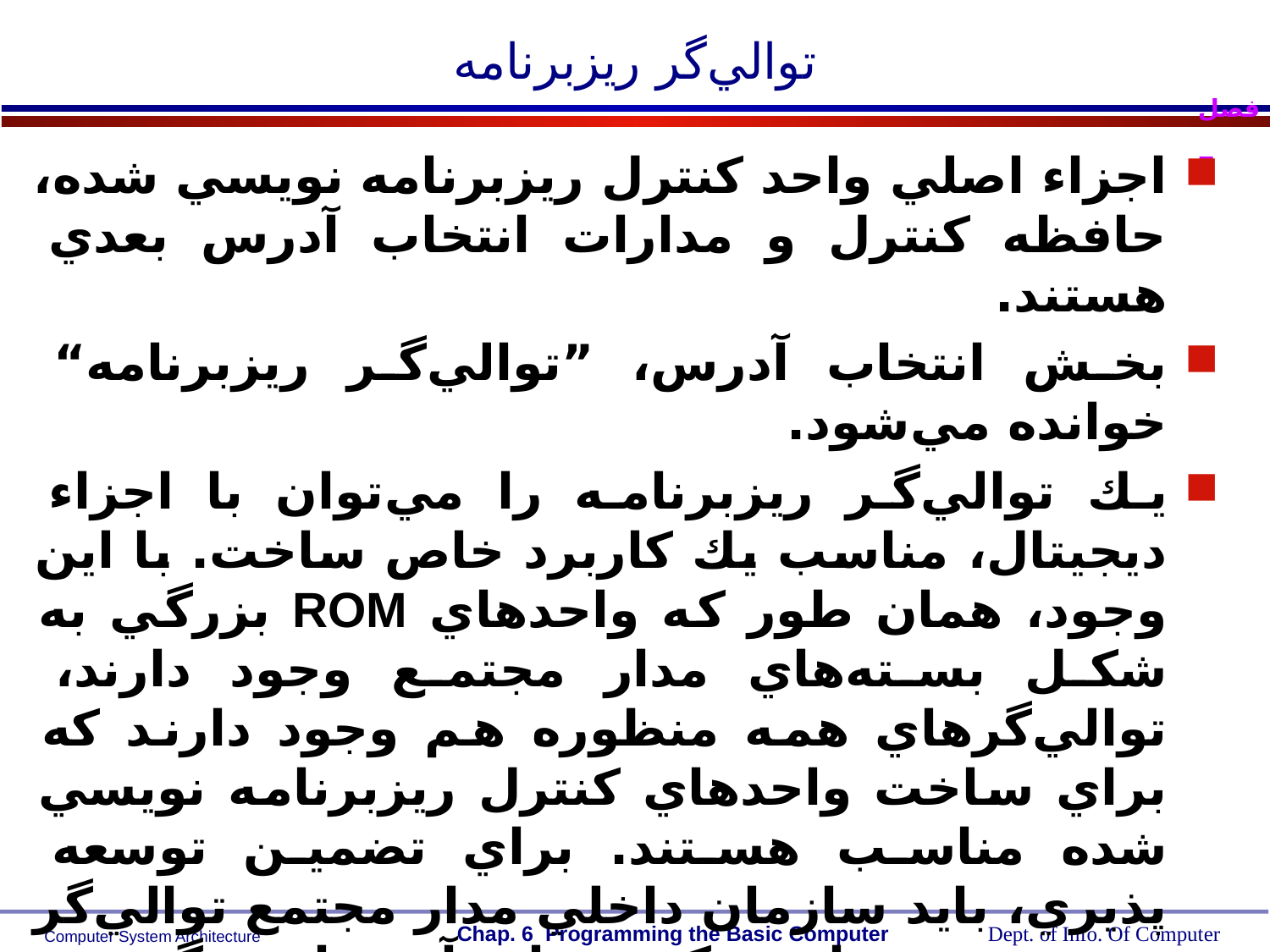

# توالي‌گر ريزبرنامه
اجزاء اصلي واحد كنترل ريزبرنامه نويسي شده، حافظه كنترل و مدارات انتخاب آدرس بعدي هستند.
بخش انتخاب آدرس، ”توالي‌گر ريزبرنامه“ خوانده مي‌شود.
يك توالي‌گر ريزبرنامه را مي‌توان با اجزاء ديجيتال، مناسب يك كاربرد خاص ساخت. با اين وجود، همان طور كه واحدهاي ROM بزرگي به شكل بسته‌هاي مدار مجتمع وجود دارند، توالي‌گرهاي همه منظوره هم وجود دارند كه براي ساخت واحدهاي كنترل ريزبرنامه نويسي شده مناسب هستند. براي تضمين توسعه پذيري، بايد سازمان داخلي مدار مجتمع توالي‌گر به صورتي باشد كه بتوان آن را در گستره وسيعي ازكاربردها مورد استفاده قرار داد .